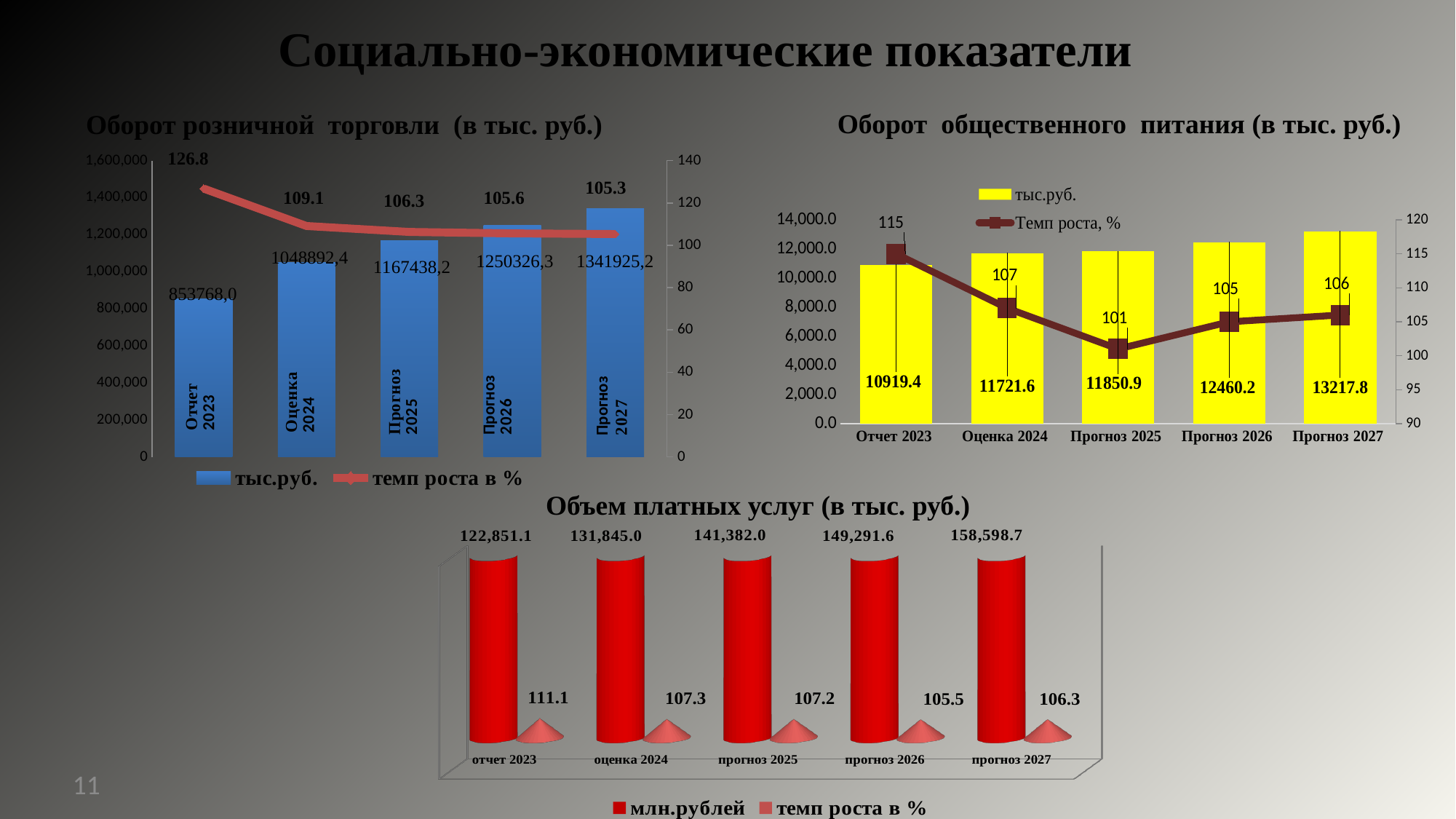

Социально-экономические показатели
Оборот  общественного  питания (в тыс. руб.)
Оборот розничной  торговли  (в тыс. руб.)

### Chart

| Category | тыс.руб. | темп роста в % |
|---|---|---|
| отчет 2023 | 853768.0 | 126.8 |
| оценка 2024 | 1048892.0 | 109.1 |
| прогноз 2025 | 1167438.0 | 106.3 |
| прогноз 2026 | 1250326.0 | 105.6 |
| прогноз 2027 | 1341925.0 | 105.3 |

### Chart

| Category | тыс.руб. | Темп роста, % |
|---|---|---|
| Отчет 2023  | 10919.4 | 115.0 |
| Оценка 2024  | 11721.6 | 107.0 |
| Прогноз 2025  | 11850.9 | 101.0 |
| Прогноз 2026  | 12460.2 | 105.0 |
| Прогноз 2027  | 13217.8 | 106.0 |
Объем платных услуг (в тыс. руб.)

[unsupported chart]

11